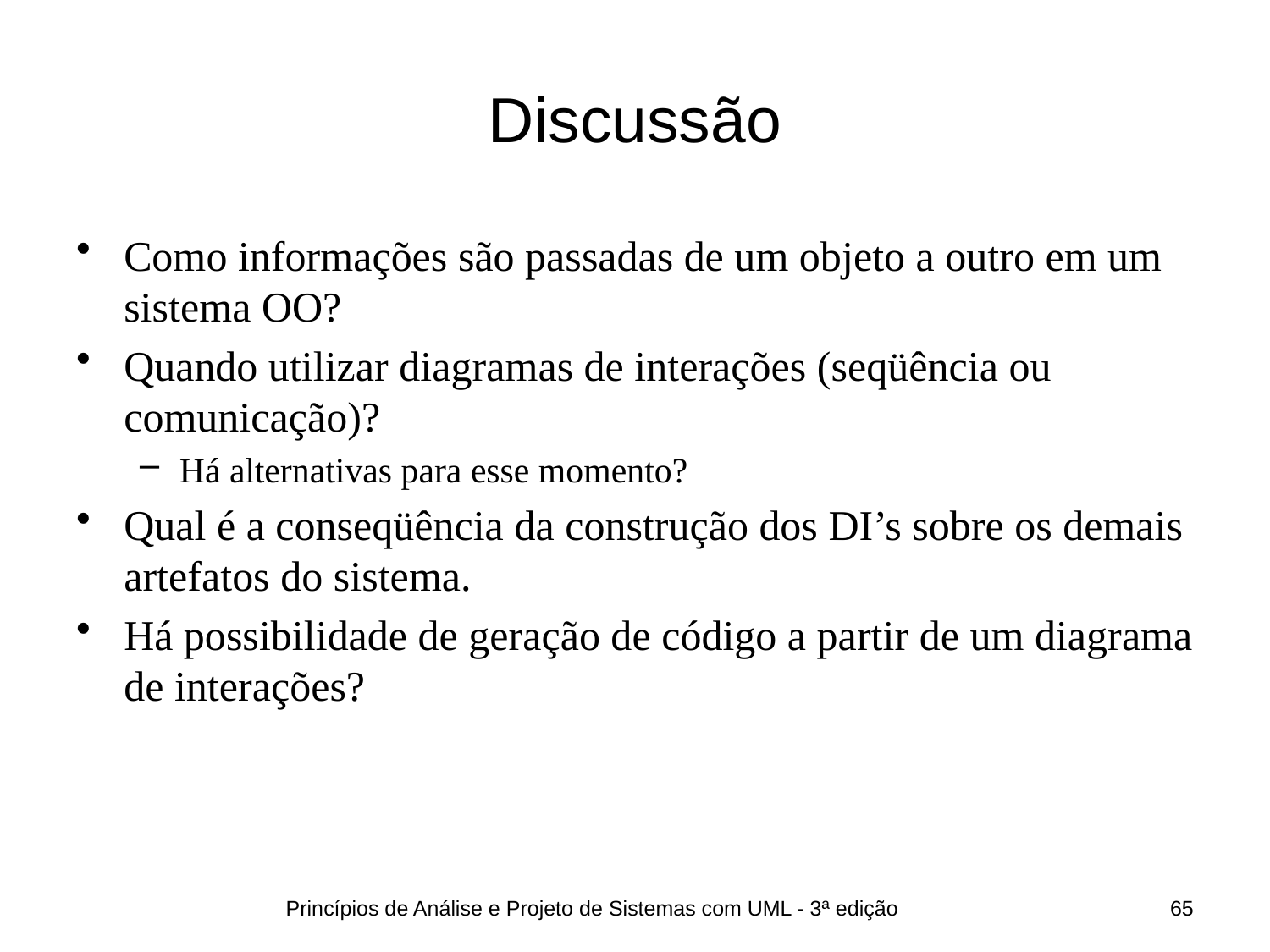

# Discussão
Como informações são passadas de um objeto a outro em um sistema OO?
Quando utilizar diagramas de interações (seqüência ou comunicação)?
Há alternativas para esse momento?
Qual é a conseqüência da construção dos DI’s sobre os demais artefatos do sistema.
Há possibilidade de geração de código a partir de um diagrama de interações?
Princípios de Análise e Projeto de Sistemas com UML - 3ª edição
65